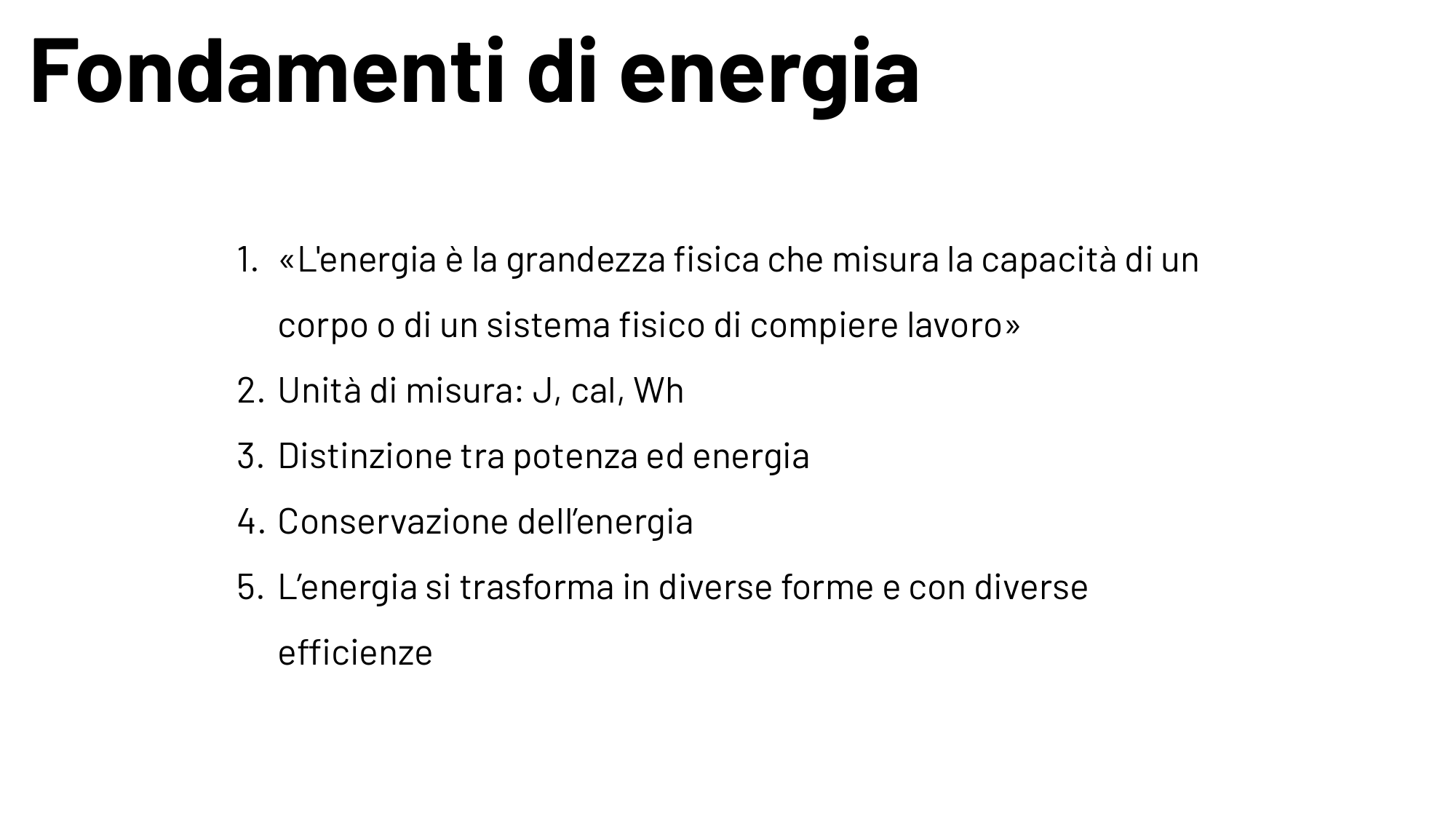

Fondamenti di energia
«L'energia è la grandezza fisica che misura la capacità di un corpo o di un sistema fisico di compiere lavoro»
Unità di misura: J, cal, Wh
Distinzione tra potenza ed energia
Conservazione dell’energia
L’energia si trasforma in diverse forme e con diverse efficienze